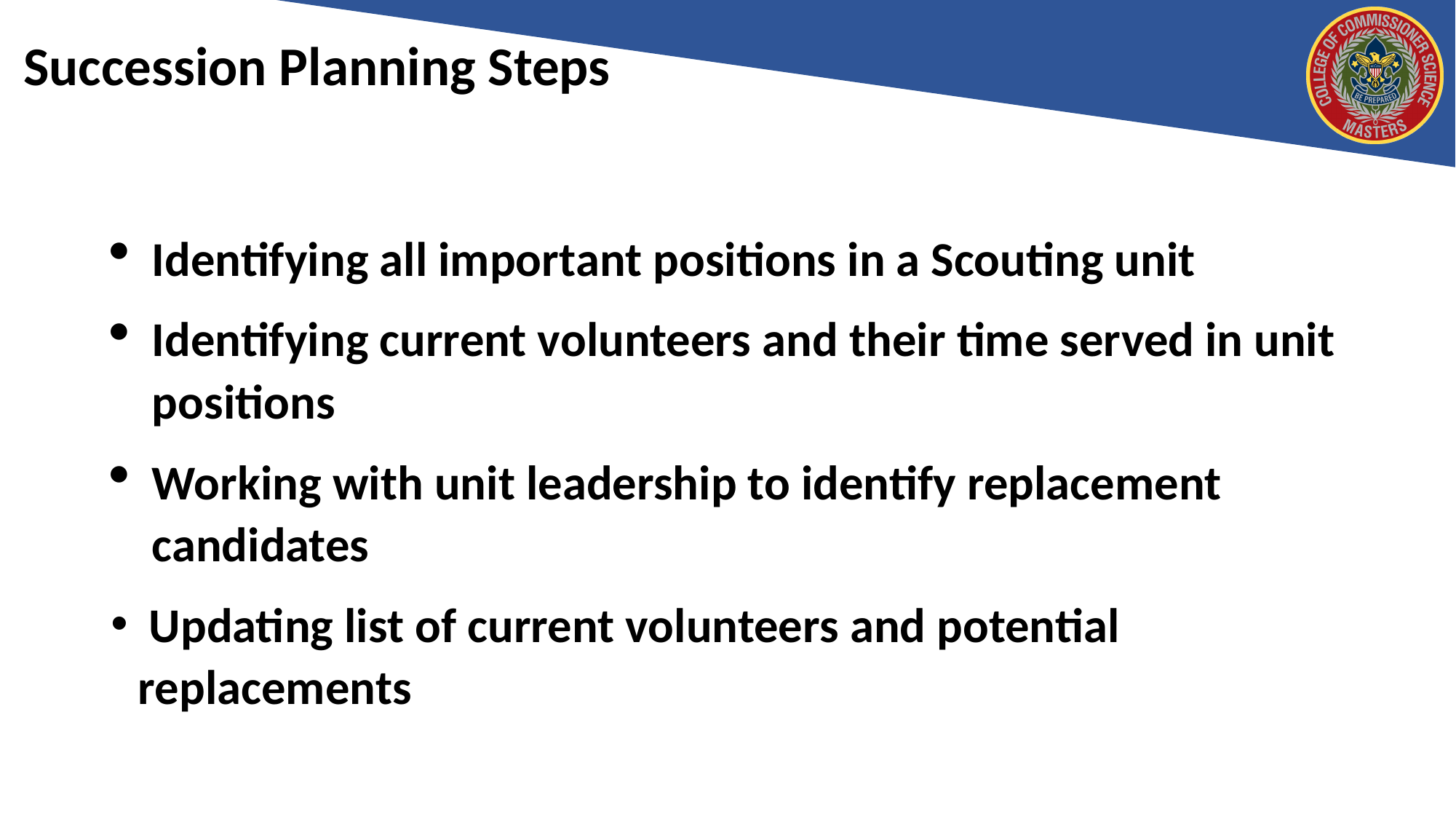

# Succession Planning Steps
Identifying all important positions in a Scouting unit
Identifying current volunteers and their time served in unit positions
Working with unit leadership to identify replacement candidates
 Updating list of current volunteers and potential replacements